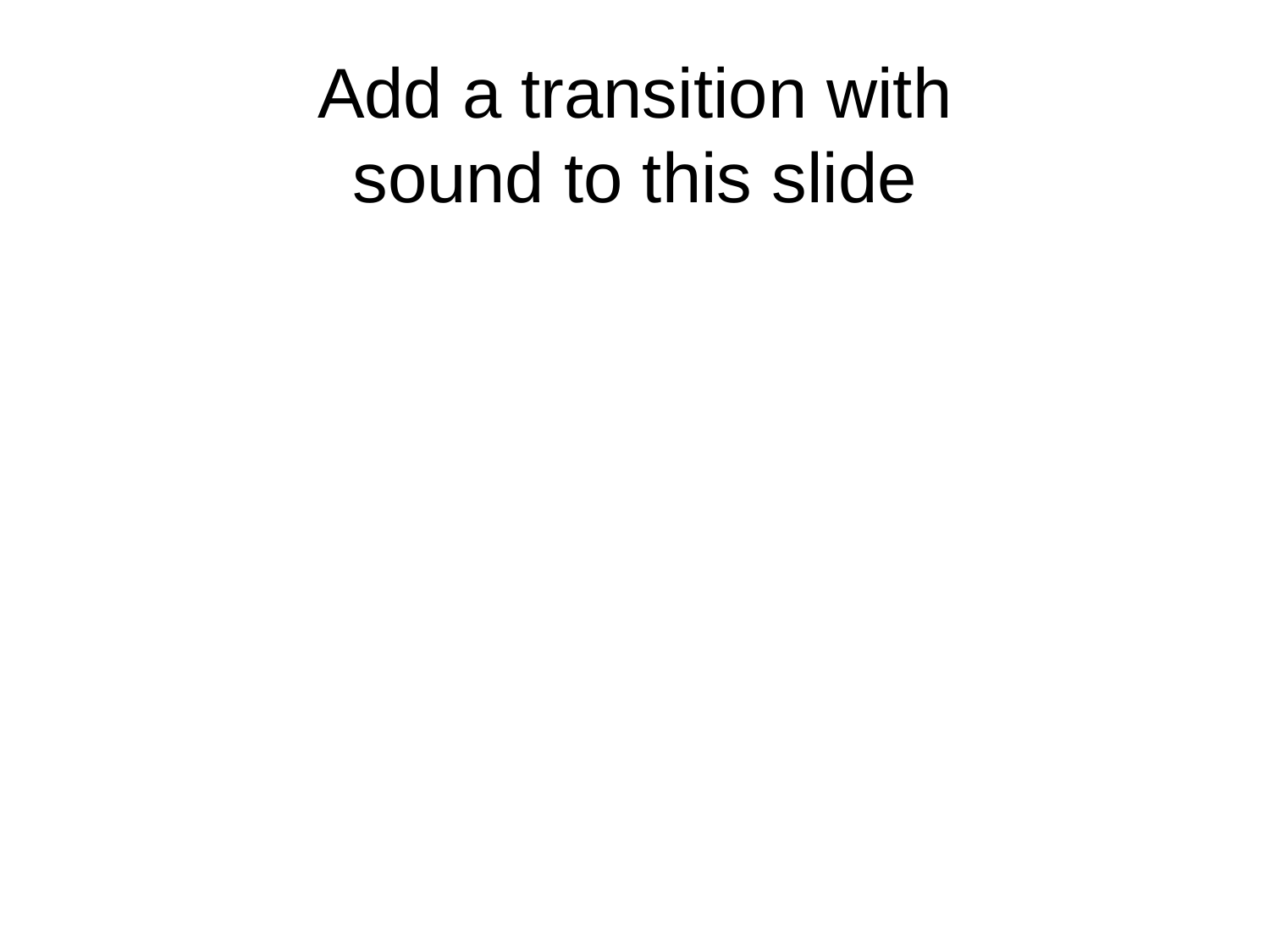

# Add a transition with sound to this slide